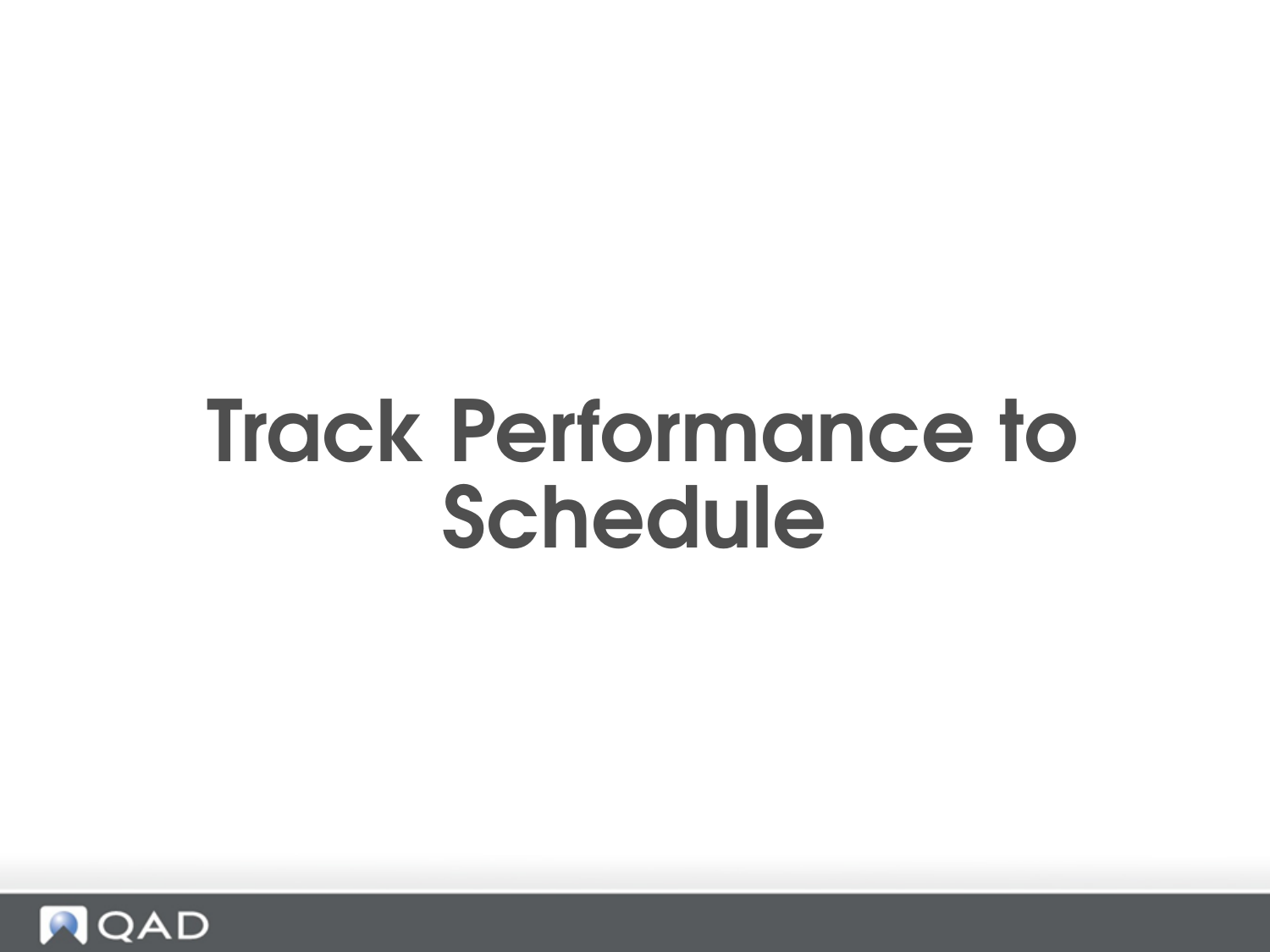

Changes in Paradigm
 Track Performance to Schedule